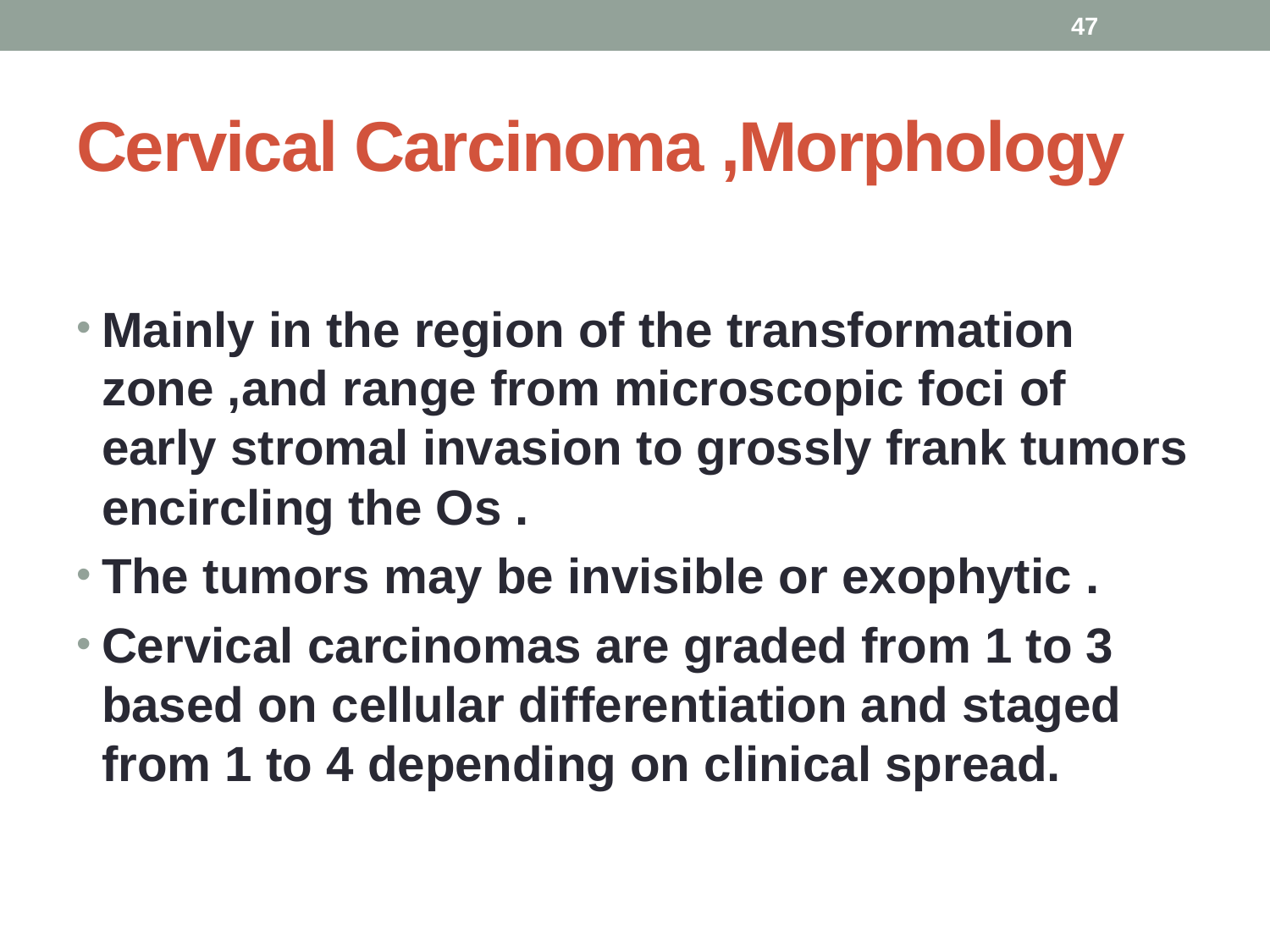

47
# Cervical Carcinoma ,Morphology

Mainly in the region of the transformation zone ,and range from microscopic foci of early stromal invasion to grossly frank tumors encircling the Os .
The tumors may be invisible or exophytic .
Cervical carcinomas are graded from 1 to 3 based on cellular differentiation and staged from 1 to 4 depending on clinical spread.